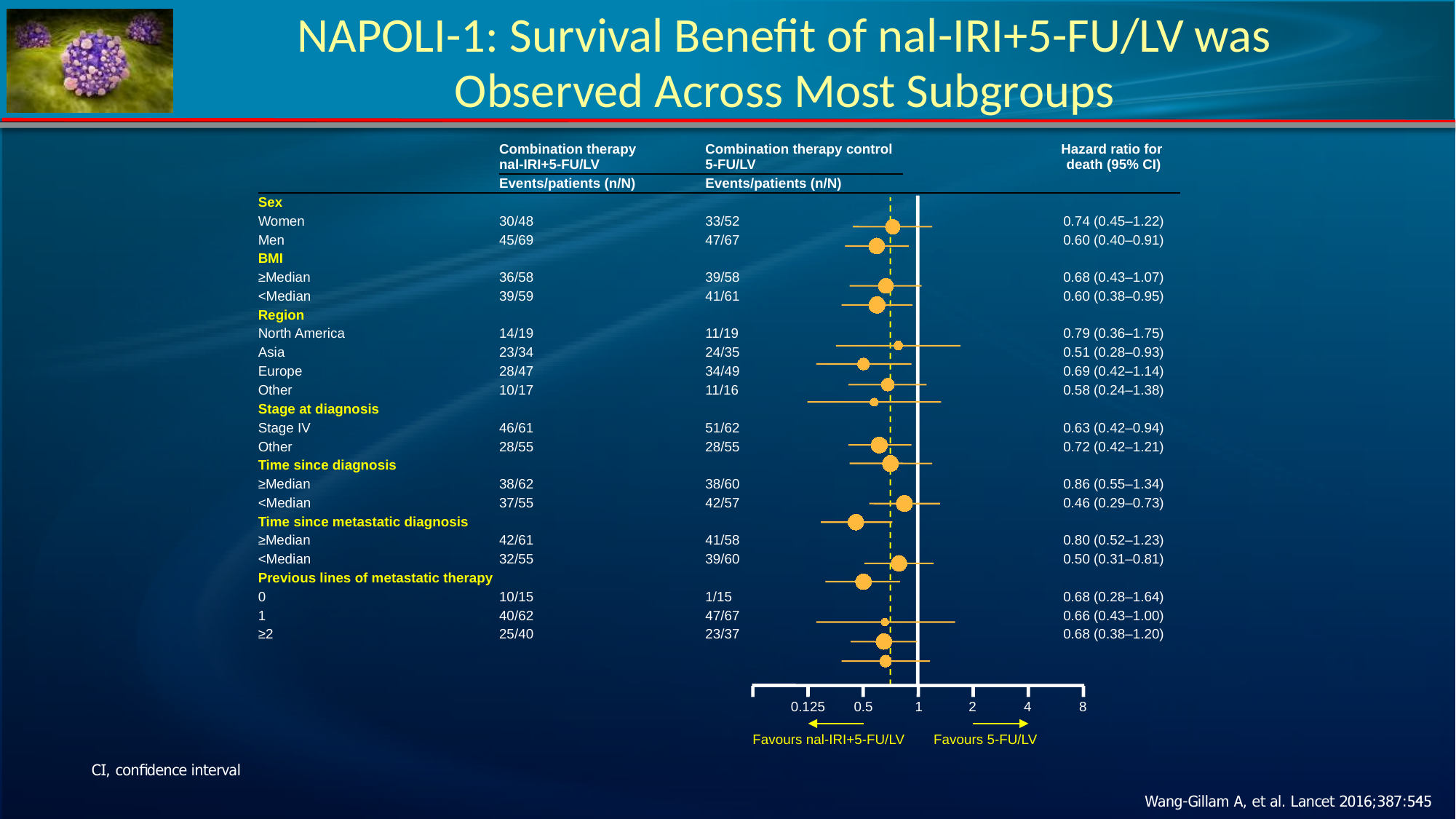

# NAPOLI-1: Survival Benefit of nal-IRI+5-FU/LV was Observed Across Most Subgroups
|  | Combination therapy nal-IRI+5-FU/LV | Combination therapy control 5-FU/LV |  | Hazard ratio for death (95% CI) |
| --- | --- | --- | --- | --- |
|  | Events/patients (n/N) | Events/patients (n/N) |  |  |
| Sex |  |  |  |  |
| Women | 30/48 | 33/52 |  | 0.74 (0.45–1.22) |
| Men | 45/69 | 47/67 |  | 0.60 (0.40–0.91) |
| BMI |  |  |  |  |
| ≥Median | 36/58 | 39/58 |  | 0.68 (0.43–1.07) |
| <Median | 39/59 | 41/61 |  | 0.60 (0.38–0.95) |
| Region |  |  |  |  |
| North America | 14/19 | 11/19 |  | 0.79 (0.36–1.75) |
| Asia | 23/34 | 24/35 |  | 0.51 (0.28–0.93) |
| Europe | 28/47 | 34/49 |  | 0.69 (0.42–1.14) |
| Other | 10/17 | 11/16 |  | 0.58 (0.24–1.38) |
| Stage at diagnosis |  |  |  |  |
| Stage IV | 46/61 | 51/62 |  | 0.63 (0.42–0.94) |
| Other | 28/55 | 28/55 |  | 0.72 (0.42–1.21) |
| Time since diagnosis |  |  |  |  |
| ≥Median | 38/62 | 38/60 |  | 0.86 (0.55–1.34) |
| <Median | 37/55 | 42/57 |  | 0.46 (0.29–0.73) |
| Time since metastatic diagnosis |  |  |  |  |
| ≥Median | 42/61 | 41/58 |  | 0.80 (0.52–1.23) |
| <Median | 32/55 | 39/60 |  | 0.50 (0.31–0.81) |
| Previous lines of metastatic therapy |  |  |  |  |
| 0 | 10/15 | 1/15 |  | 0.68 (0.28–1.64) |
| 1 | 40/62 | 47/67 |  | 0.66 (0.43–1.00) |
| ≥2 | 25/40 | 23/37 |  | 0.68 (0.38–1.20) |

0.125
0.5
1
2
4
8
CI, confidence interval
Favours nal-IRI+5-FU/LV
Favours 5-FU/LV
Wang-Gillam A, et al. Lancet 2016;387:545